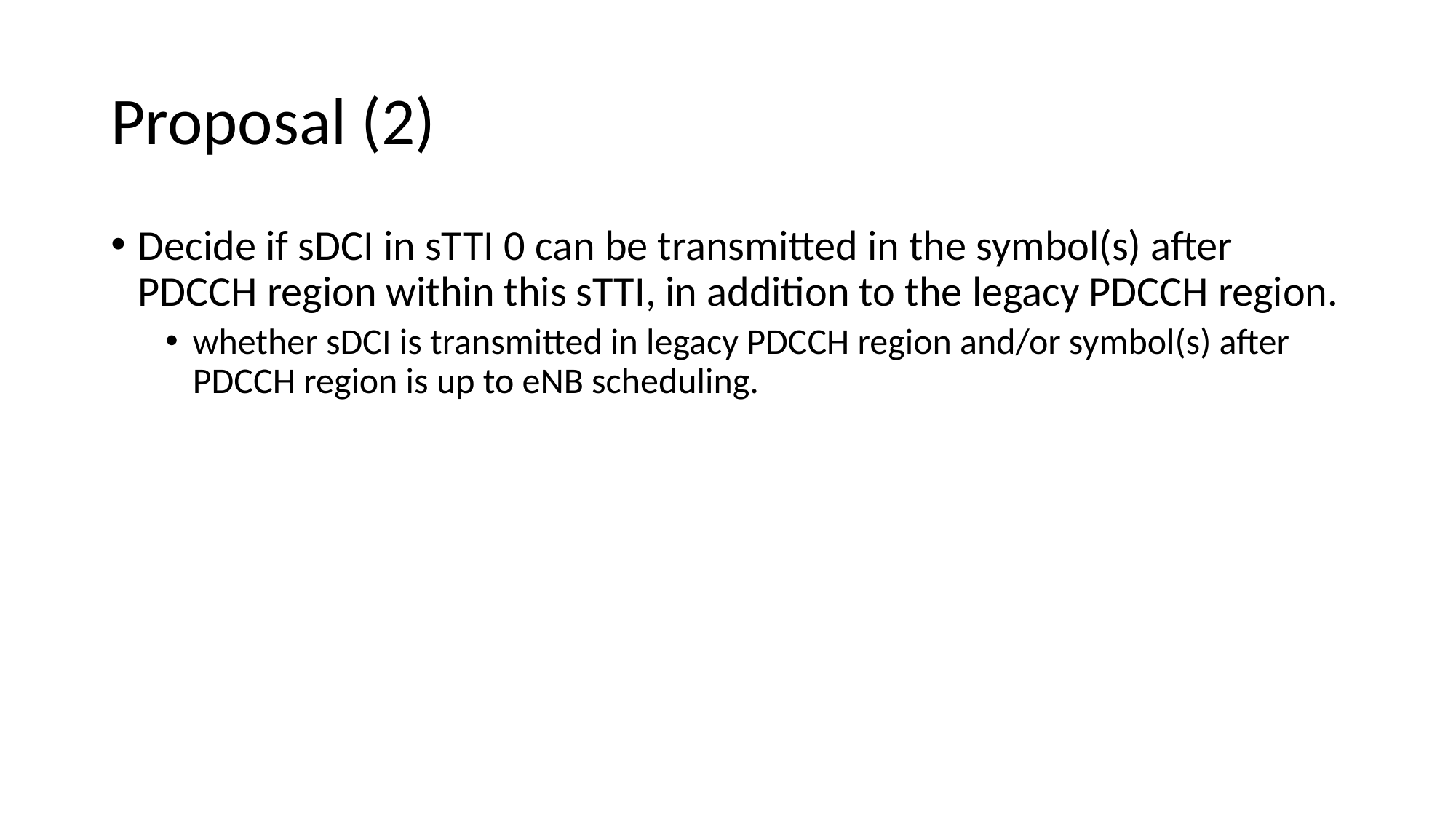

# Proposal (2)
Decide if sDCI in sTTI 0 can be transmitted in the symbol(s) after PDCCH region within this sTTI, in addition to the legacy PDCCH region.
whether sDCI is transmitted in legacy PDCCH region and/or symbol(s) after PDCCH region is up to eNB scheduling.